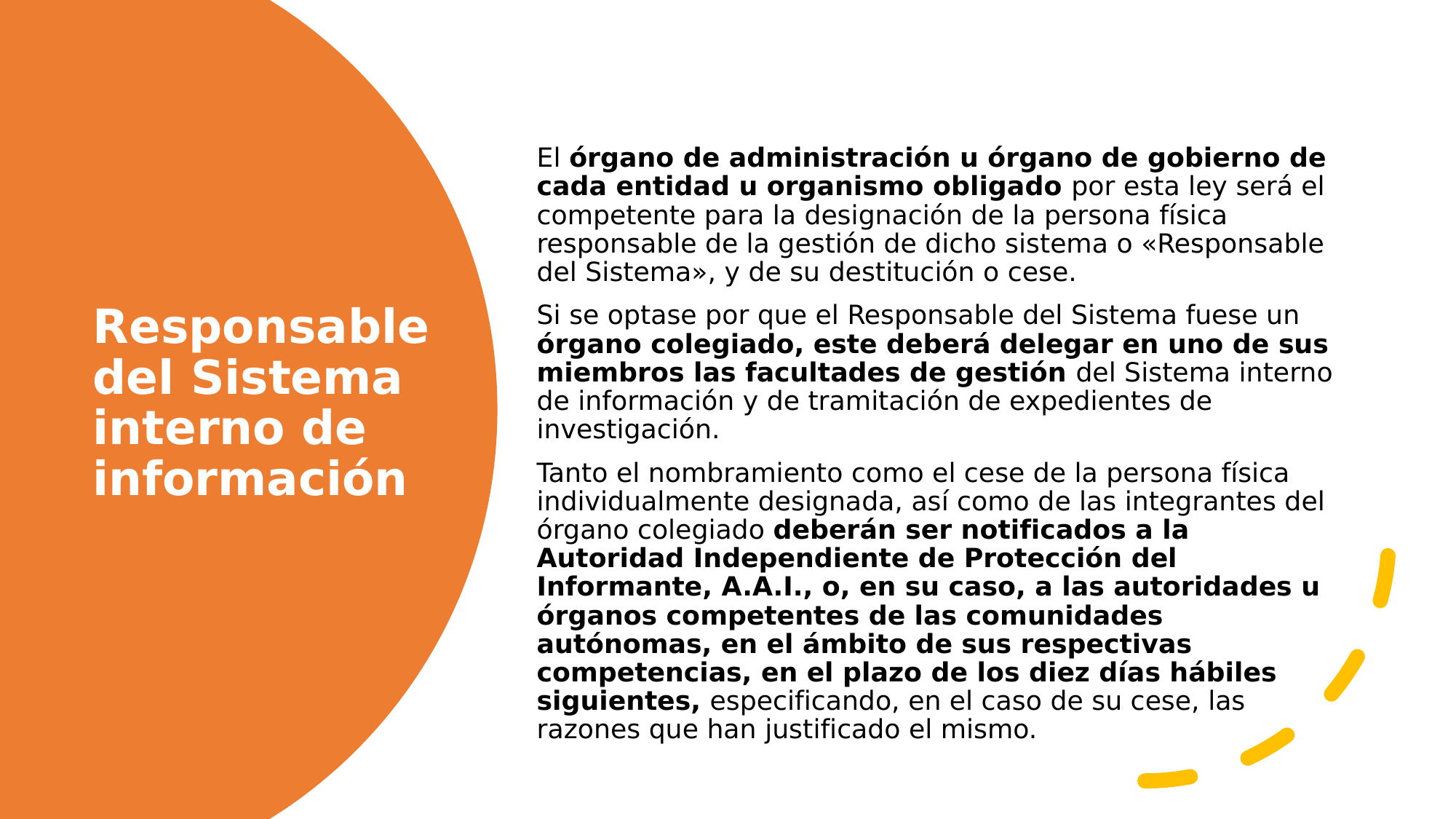

El órgano de administración u órgano de gobierno de cada entidad u organismo obligado por esta ley será el competente para la designación de la persona física responsable de la gestión de dicho sistema o «Responsable del Sistema», y de su destitución o cese.
Si se optase por que el Responsable del Sistema fuese un órgano colegiado, este deberá delegar en uno de sus miembros las facultades de gestión del Sistema interno de información y de tramitación de expedientes de investigación.
Tanto el nombramiento como el cese de la persona física individualmente designada, así como de las integrantes del órgano colegiado deberán ser notificados a la Autoridad Independiente de Protección del Informante, A.A.I., o, en su caso, a las autoridades u órganos competentes de las comunidades autónomas, en el ámbito de sus respectivas competencias, en el plazo de los diez días hábiles siguientes, especificando, en el caso de su cese, las razones que han justificado el mismo.

# Responsable del Sistema interno de información